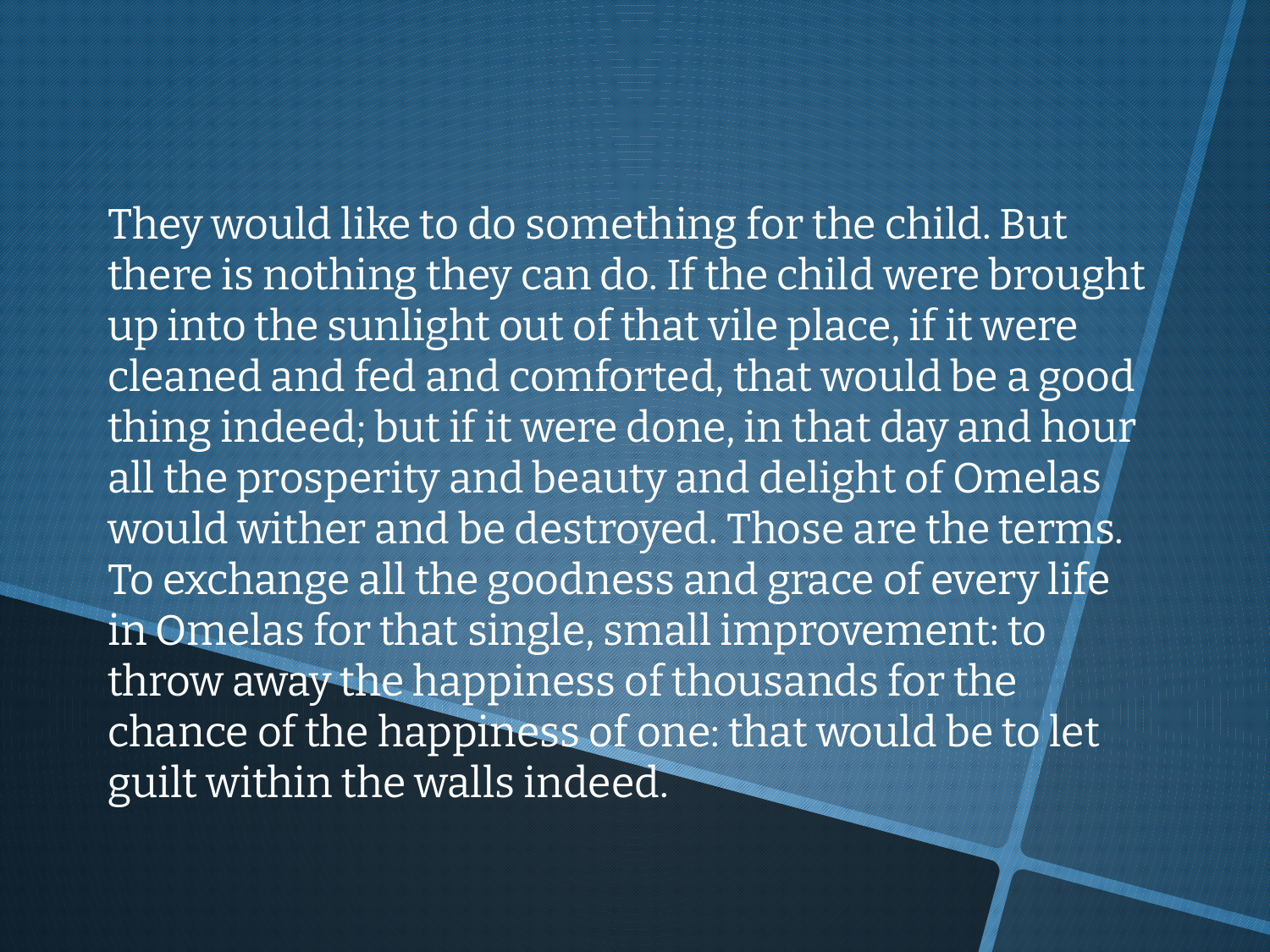

They would like to do something for the child. But there is nothing they can do. If the child were brought up into the sunlight out of that vile place, if it were cleaned and fed and comforted, that would be a good thing indeed; but if it were done, in that day and hour all the prosperity and beauty and delight of Omelas would wither and be destroyed. Those are the terms. To exchange all the goodness and grace of every life in Omelas for that single, small improvement: to throw away the happiness of thousands for the chance of the happiness of one: that would be to let guilt within the walls indeed.